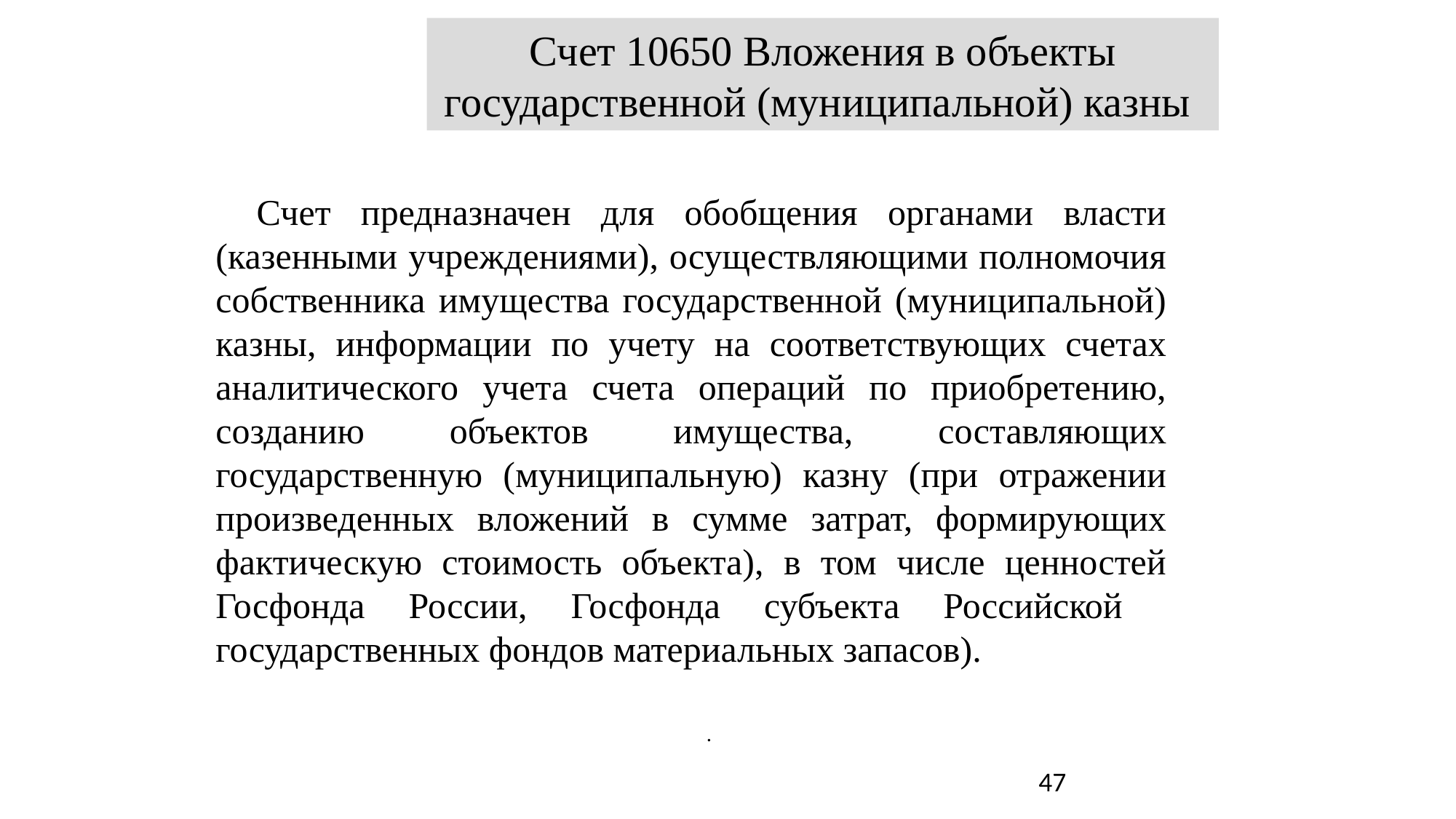

Счет 10650 Вложения в объекты государственной (муниципальной) казны
Счет предназначен для обобщения органами власти (казенными учреждениями), осуществляющими полномочия собственника имущества государственной (муниципальной) казны, информации по учету на соответствующих счетах аналитического учета счета операций по приобретению, созданию объектов имущества, составляющих государственную (муниципальную) казну (при отражении произведенных вложений в сумме затрат, формирующих фактическую стоимость объекта), в том числе ценностей Госфонда России, Госфонда субъекта Российской  государственных фондов материальных запасов).

.
47